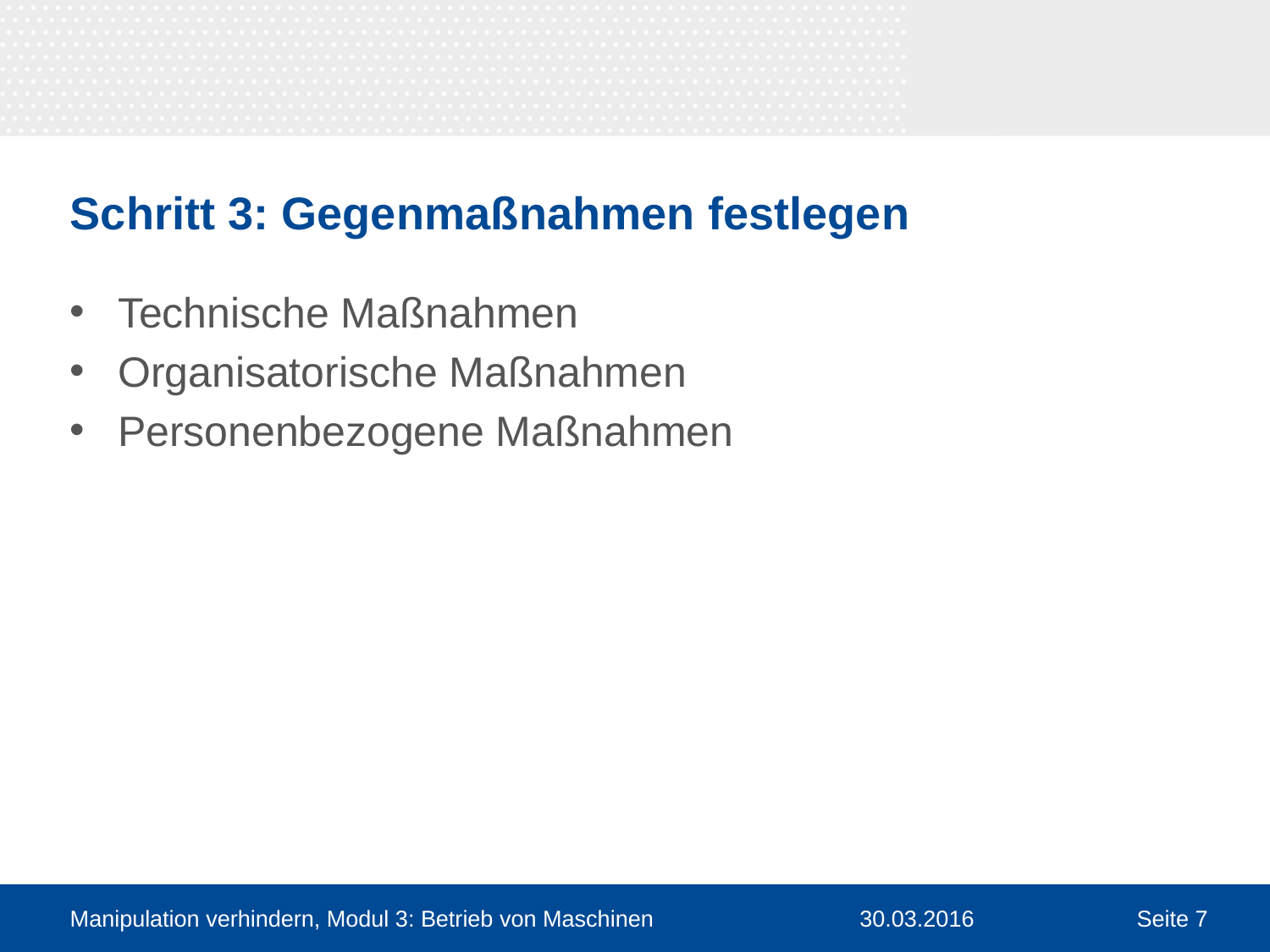

# Schritt 3: Gegenmaßnahmen festlegen
Technische Maßnahmen
Organisatorische Maßnahmen
Personenbezogene Maßnahmen
Manipulation verhindern, Modul 3: Betrieb von Maschinen
30.03.2016
Seite 7